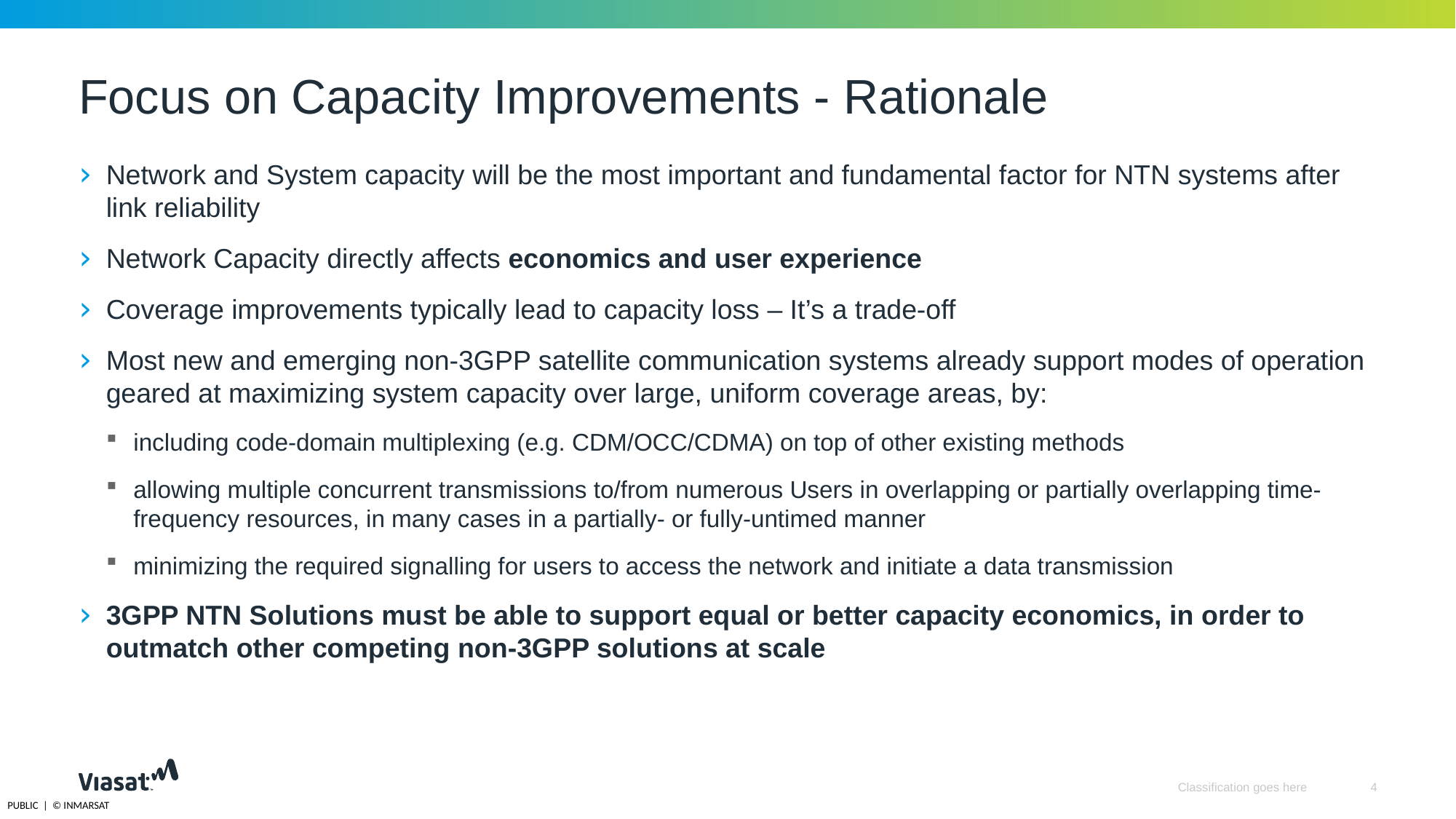

# Focus on Capacity Improvements - Rationale
Network and System capacity will be the most important and fundamental factor for NTN systems after link reliability
Network Capacity directly affects economics and user experience
Coverage improvements typically lead to capacity loss – It’s a trade-off
Most new and emerging non-3GPP satellite communication systems already support modes of operation geared at maximizing system capacity over large, uniform coverage areas, by:
including code-domain multiplexing (e.g. CDM/OCC/CDMA) on top of other existing methods
allowing multiple concurrent transmissions to/from numerous Users in overlapping or partially overlapping time-frequency resources, in many cases in a partially- or fully-untimed manner
minimizing the required signalling for users to access the network and initiate a data transmission
3GPP NTN Solutions must be able to support equal or better capacity economics, in order to outmatch other competing non-3GPP solutions at scale

Classification goes here
4